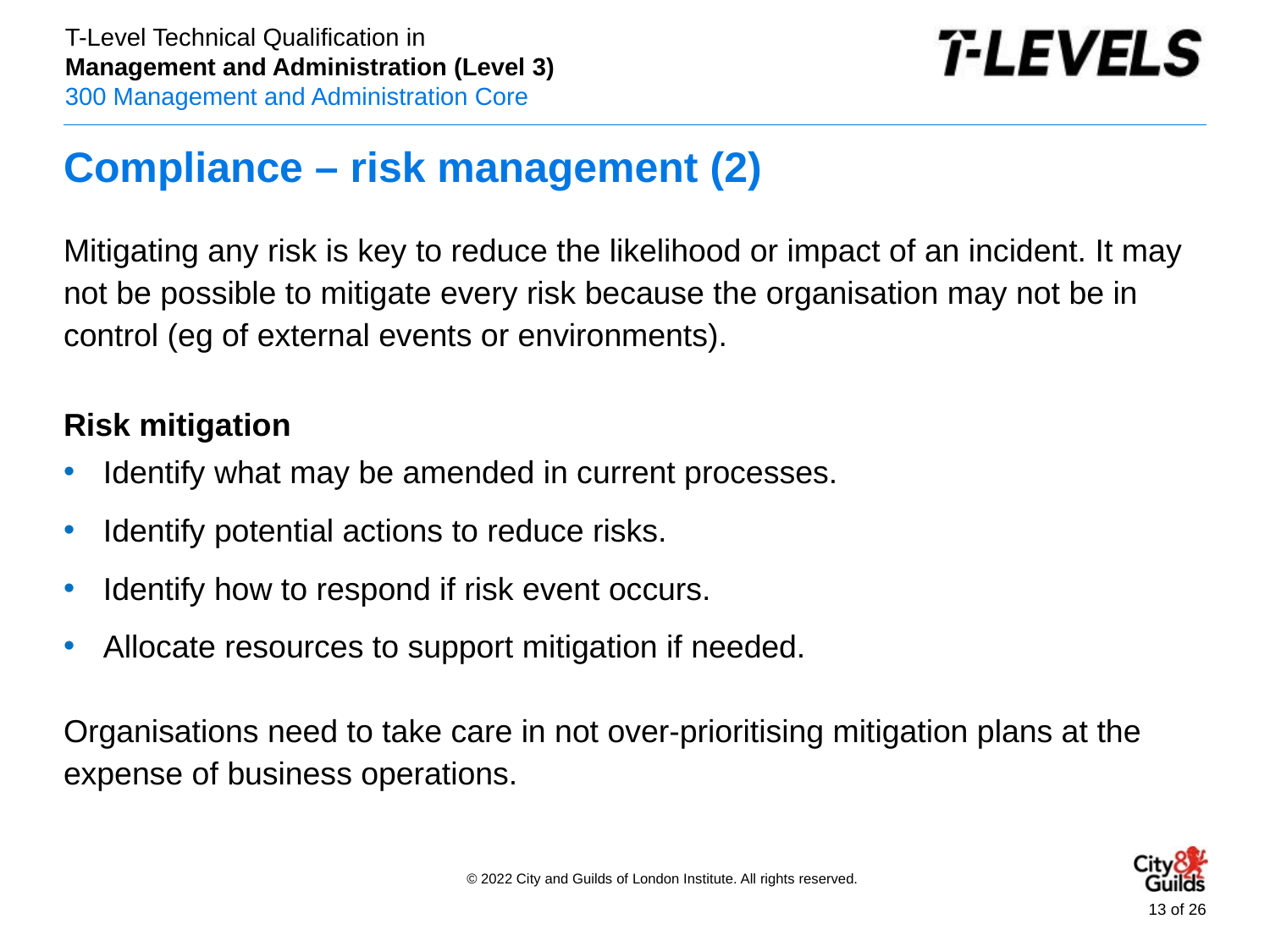

# Compliance – risk management (2)
Mitigating any risk is key to reduce the likelihood or impact of an incident. It may not be possible to mitigate every risk because the organisation may not be in control (eg of external events or environments).

Risk mitigation
Identify what may be amended in current processes.
Identify potential actions to reduce risks.
Identify how to respond if risk event occurs.
Allocate resources to support mitigation if needed.

Organisations need to take care in not over-prioritising mitigation plans at the expense of business operations.